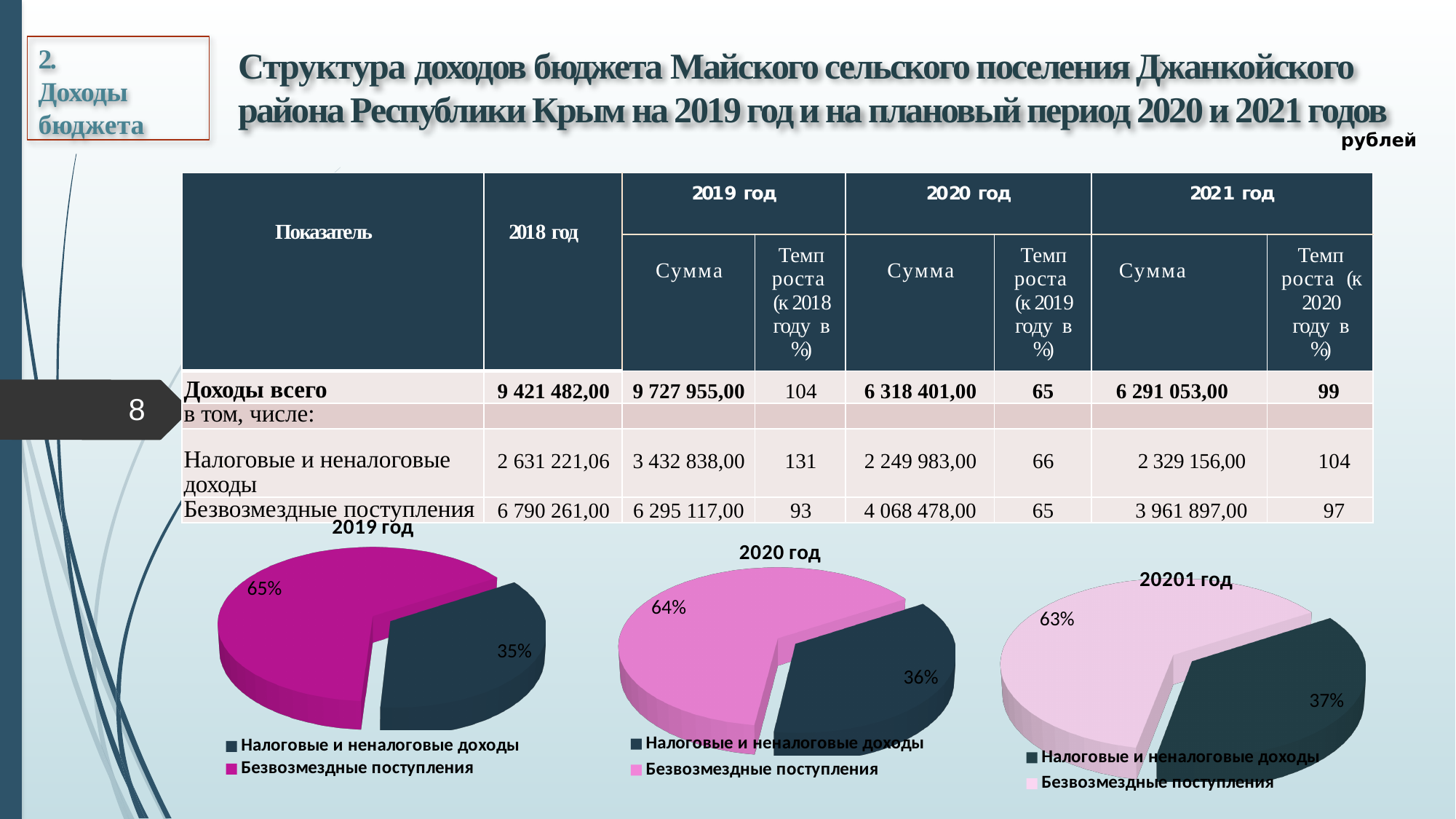

2. Доходы  бюджета
# Структура доходов бюджета Майского сельского поселения Джанкойского района Республики Крым на 2019 год и на плановый период 2020 и 2021 годов
рублей
| Показатель | 2018 год | 2019 год |  | 2020 год |  | 2021 год |  |
| --- | --- | --- | --- | --- | --- | --- | --- |
|  |  | Сумма | Темп роста (к 2018 году в %) | Сумма | Темп роста (к 2019 году в %) | Сумма | Темп роста (к 2020 году в %) |
| Доходы всего | 9 421 482,00 | 9 727 955,00 | 104 | 6 318 401,00 | 65 | 6 291 053,00 | 99 |
| в том, числе: |  |  |  |  |  |  |  |
| Налоговые и неналоговые доходы | 2 631 221,06 | 3 432 838,00 | 131 | 2 249 983,00 | 66 | 2 329 156,00 | 104 |
| Безвозмездные поступления | 6 790 261,00 | 6 295 117,00 | 93 | 4 068 478,00 | 65 | 3 961 897,00 | 97 |
8

[unsupported chart]

[unsupported chart]

[unsupported chart]